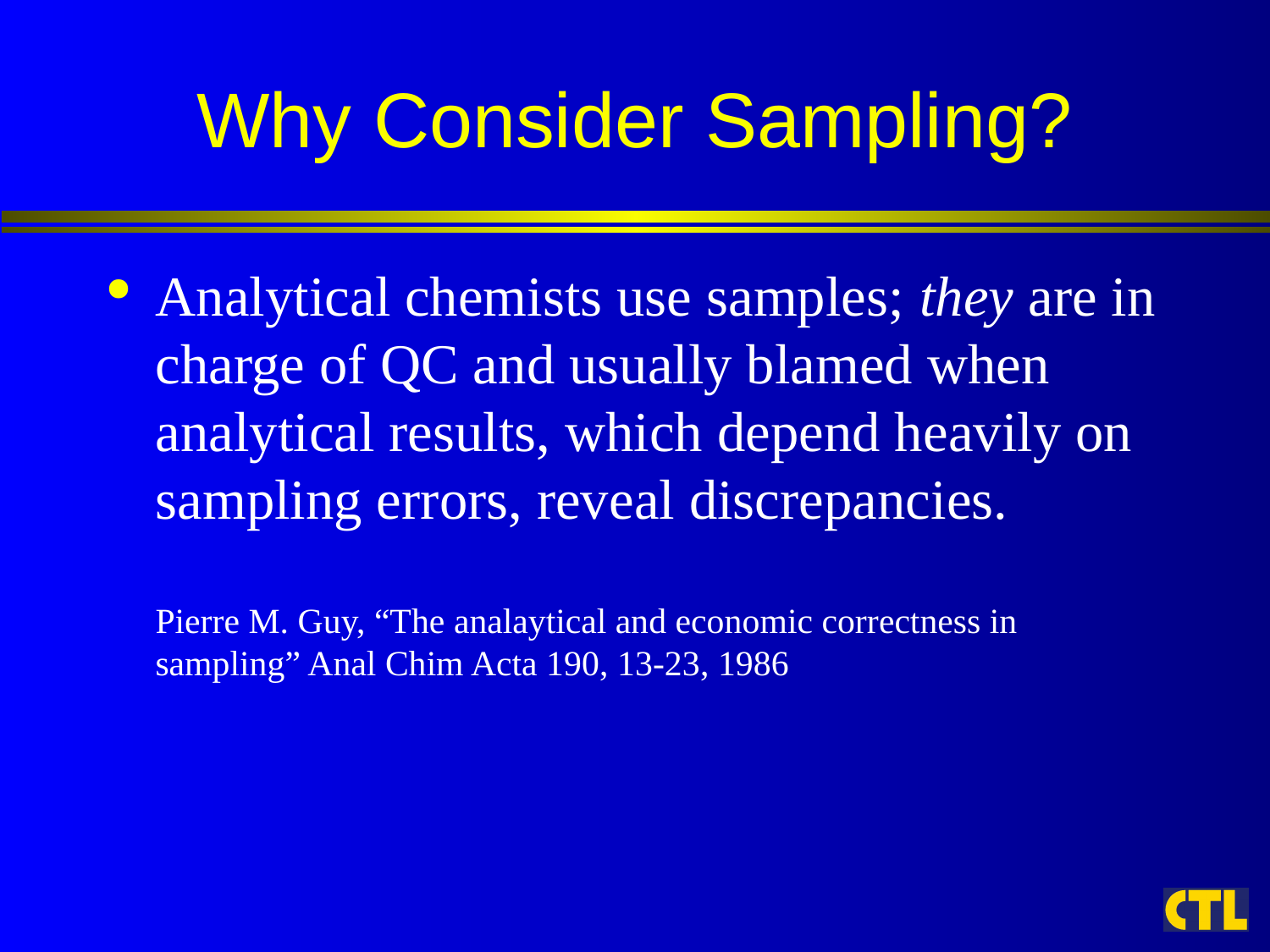

# Why Consider Sampling?
Analytical chemists use samples; they are in charge of QC and usually blamed when analytical results, which depend heavily on sampling errors, reveal discrepancies.
Pierre M. Guy, “The analaytical and economic correctness in sampling” Anal Chim Acta 190, 13-23, 1986